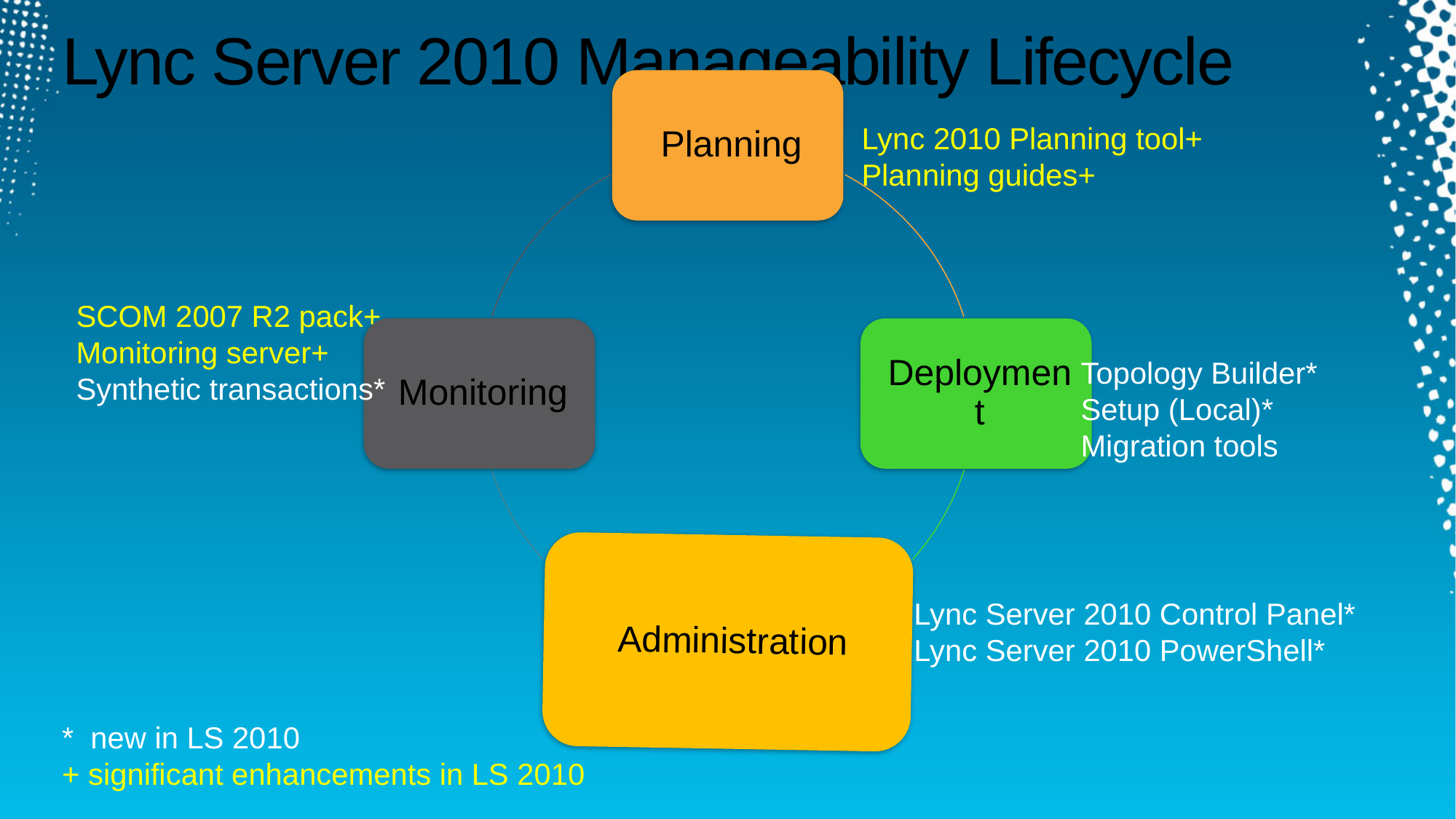

# Lync Server 2010 Manageability Lifecycle
Planning
Deployment
Administration
Monitoring
Lync 2010 Planning tool+
Planning guides+
SCOM 2007 R2 pack+
Monitoring server+
Synthetic transactions*
Topology Builder*
Setup (Local)*
Migration tools
Lync Server 2010 Control Panel*
Lync Server 2010 PowerShell*
*  new in LS 2010
+ significant enhancements in LS 2010